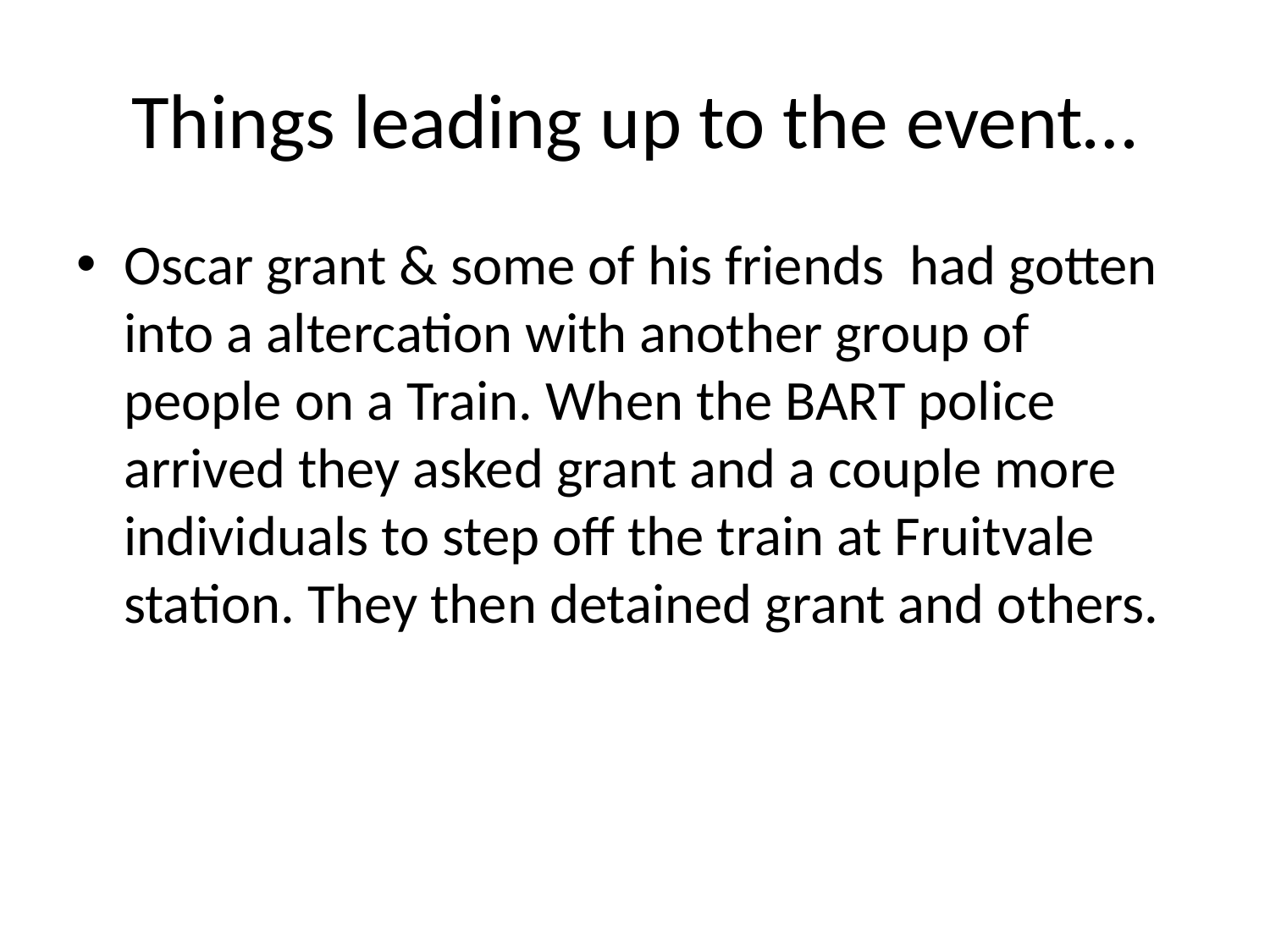

# Things leading up to the event…
Oscar grant & some of his friends  had gotten into a altercation with another group of people on a Train. When the BART police arrived they asked grant and a couple more individuals to step off the train at Fruitvale station. They then detained grant and others.